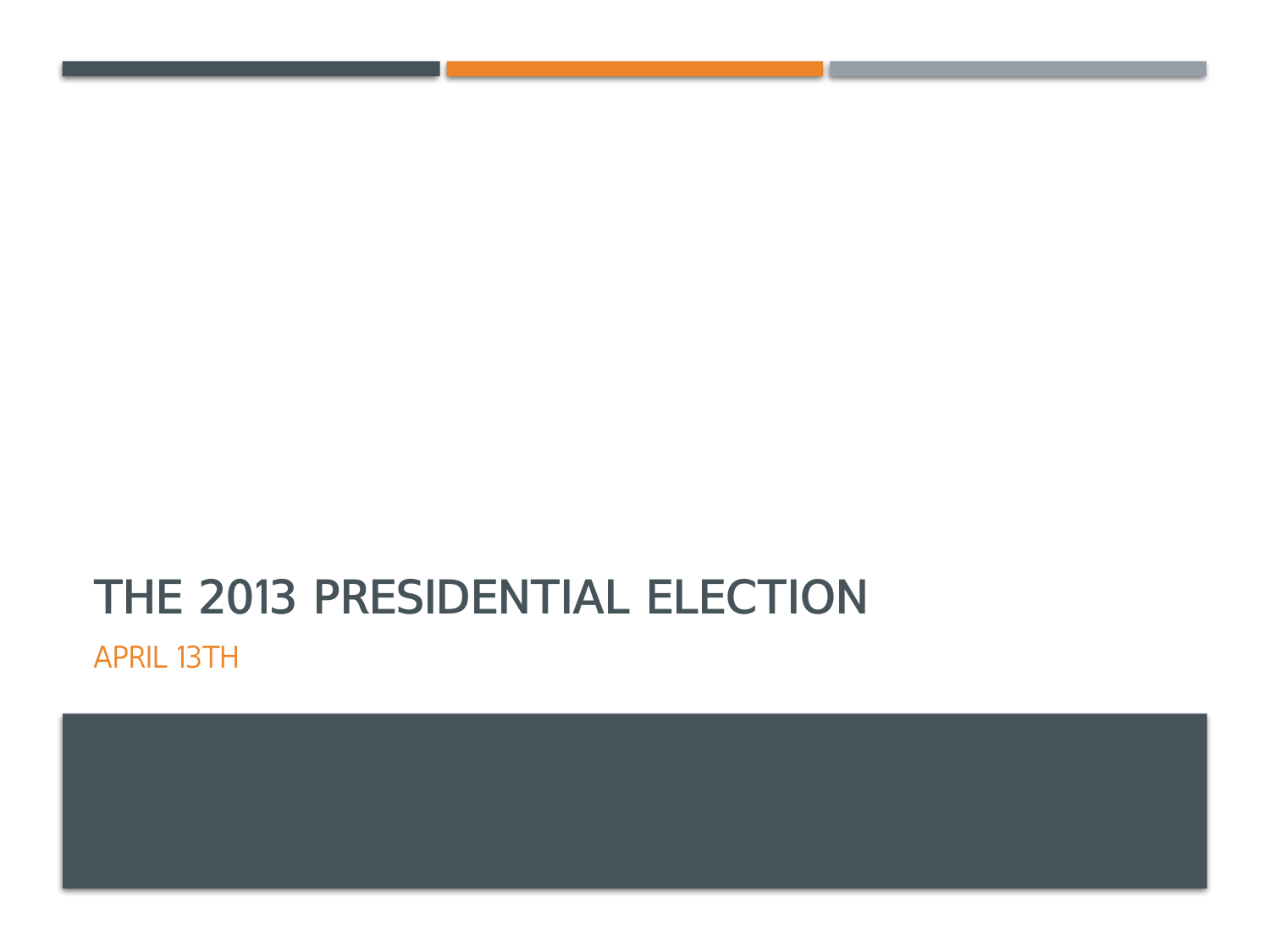

# The 2013 Presidential election
APRIL 13TH